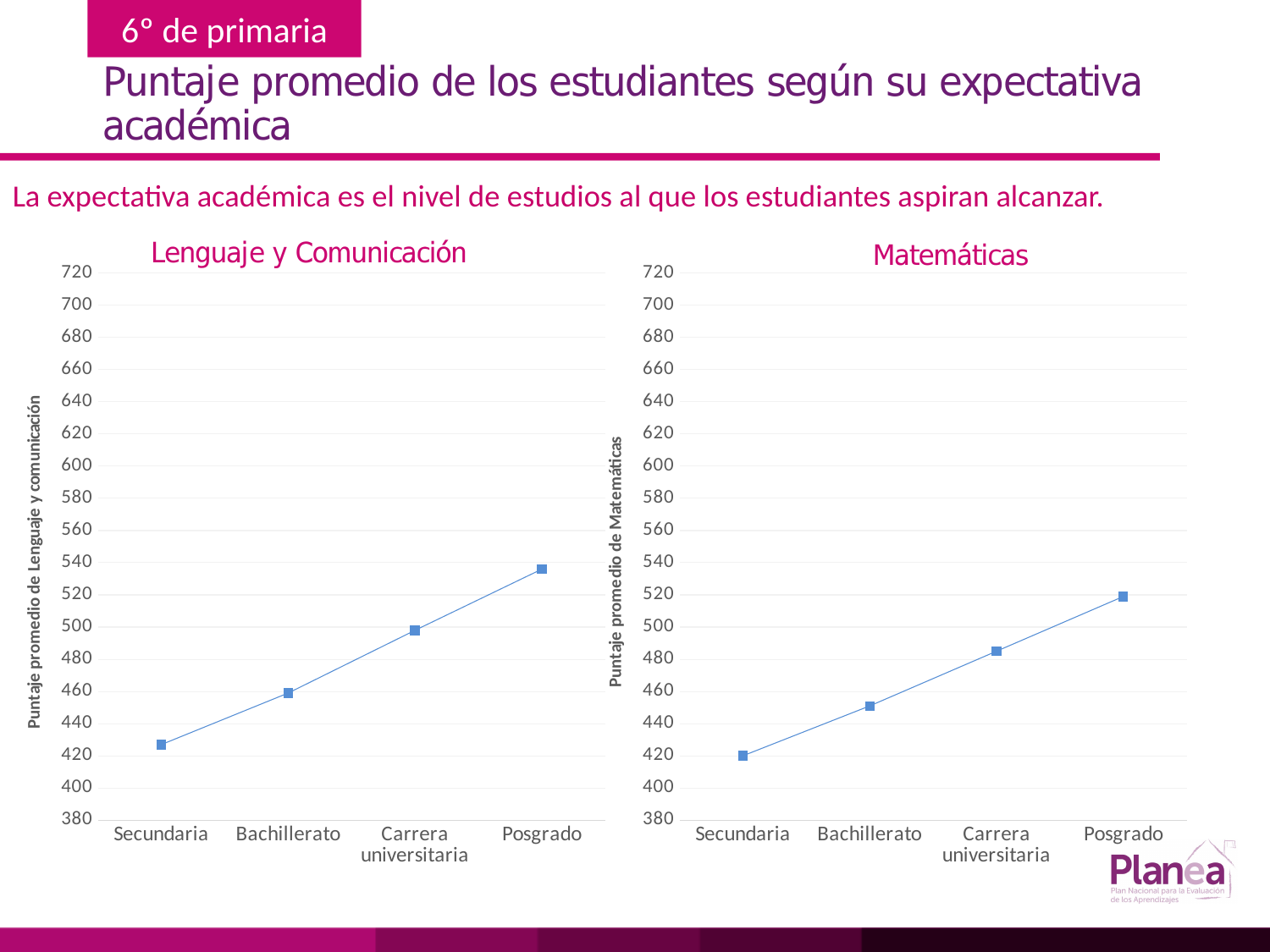

# Puntaje promedio de los estudiantes según su expectativa académica

La expectativa académica es el nivel de estudios al que los estudiantes aspiran alcanzar.
Lenguaje y Comunicación
Matemáticas

### Chart

| Category |  |
|---|---|
| Secundaria | 427.0 |
| Bachillerato | 459.0 |
| Carrera universitaria | 498.0 |
| Posgrado | 536.0 |

### Chart

| Category |  |
|---|---|
| Secundaria | 420.0 |
| Bachillerato | 451.0 |
| Carrera universitaria | 485.0 |
| Posgrado | 519.0 |